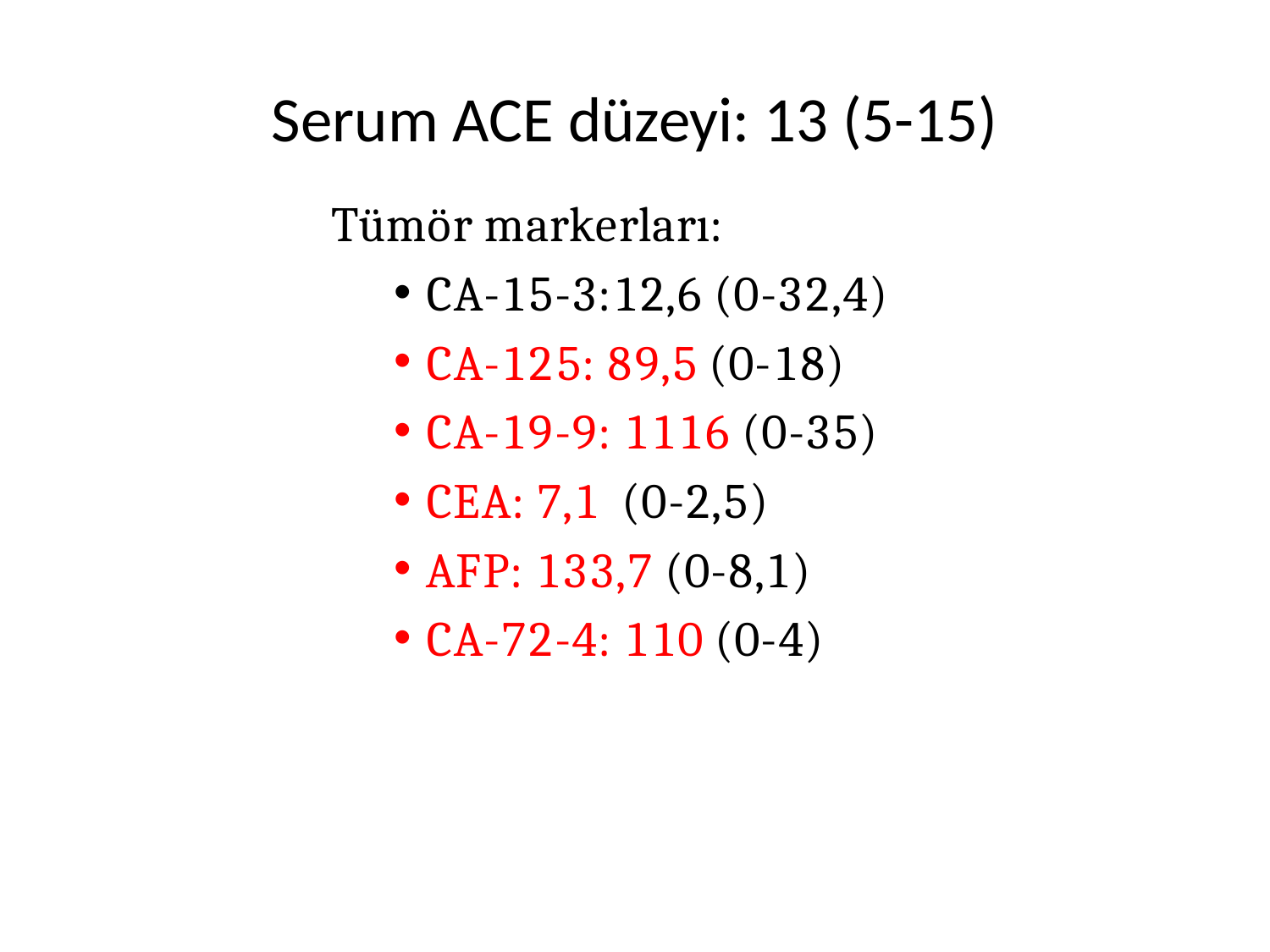

# Serum ACE düzeyi: 13 (5-15)
Tümör markerları:
CA-15-3:12,6 (0-32,4)
CA-125: 89,5 (0-18)
CA-19-9: 1116 (0-35)
CEA: 7,1  (0-2,5)
AFP: 133,7 (0-8,1)
CA-72-4: 110 (0-4)